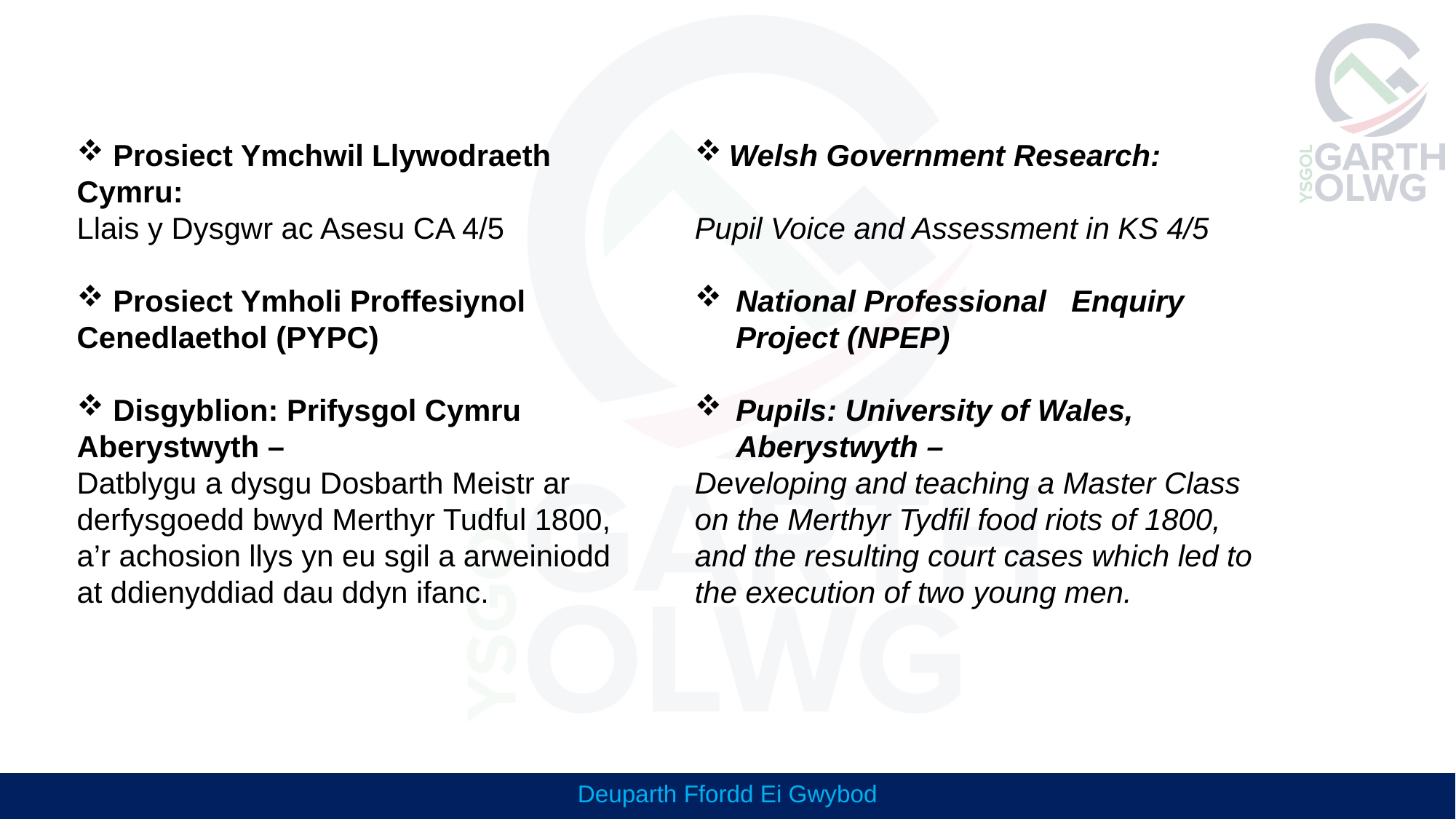

Prosiect Ymchwil Llywodraeth Cymru:
Llais y Dysgwr ac Asesu CA 4/5

 Prosiect Ymholi Proffesiynol Cenedlaethol (PYPC)

 Disgyblion: Prifysgol Cymru Aberystwyth –
Datblygu a dysgu Dosbarth Meistr ar derfysgoedd bwyd Merthyr Tudful 1800, a’r achosion llys yn eu sgil a arweiniodd at ddienyddiad dau ddyn ifanc.
Welsh Government Research:

Pupil Voice and Assessment in KS 4/5

National Professional   Enquiry Project (NPEP)

Pupils: University of Wales,  Aberystwyth –
Developing and teaching a Master Class on the Merthyr Tydfil food riots of 1800, and the resulting court cases which led to the execution of two young men.